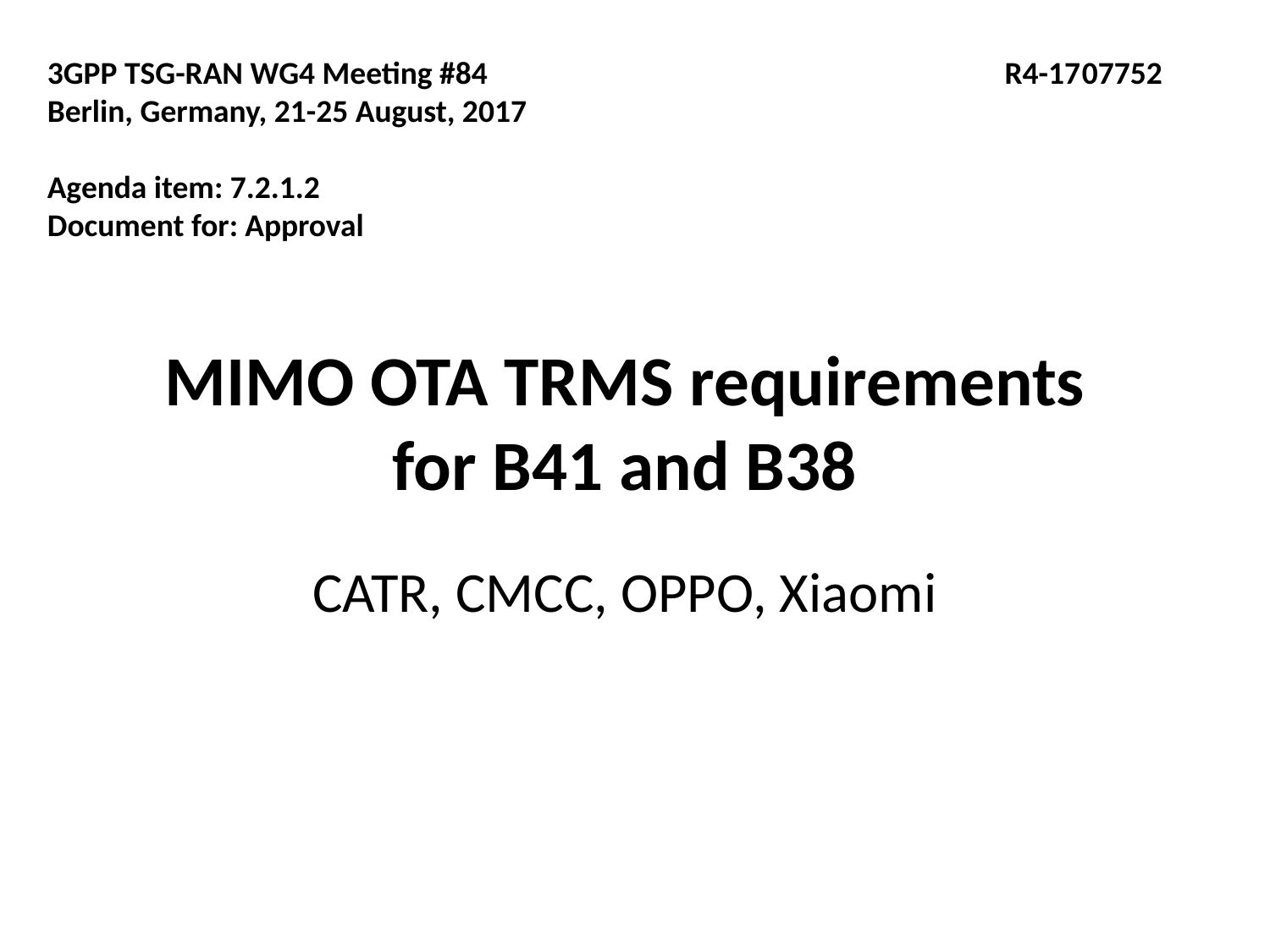

3GPP TSG-RAN WG4 Meeting #84                                                                        R4-1707752
Berlin, Germany, 21-25 August, 2017

Agenda item: 7.2.1.2
Document for: Approval

# MIMO OTA TRMS requirements for B41 and B38
CATR, CMCC, OPPO, Xiaomi